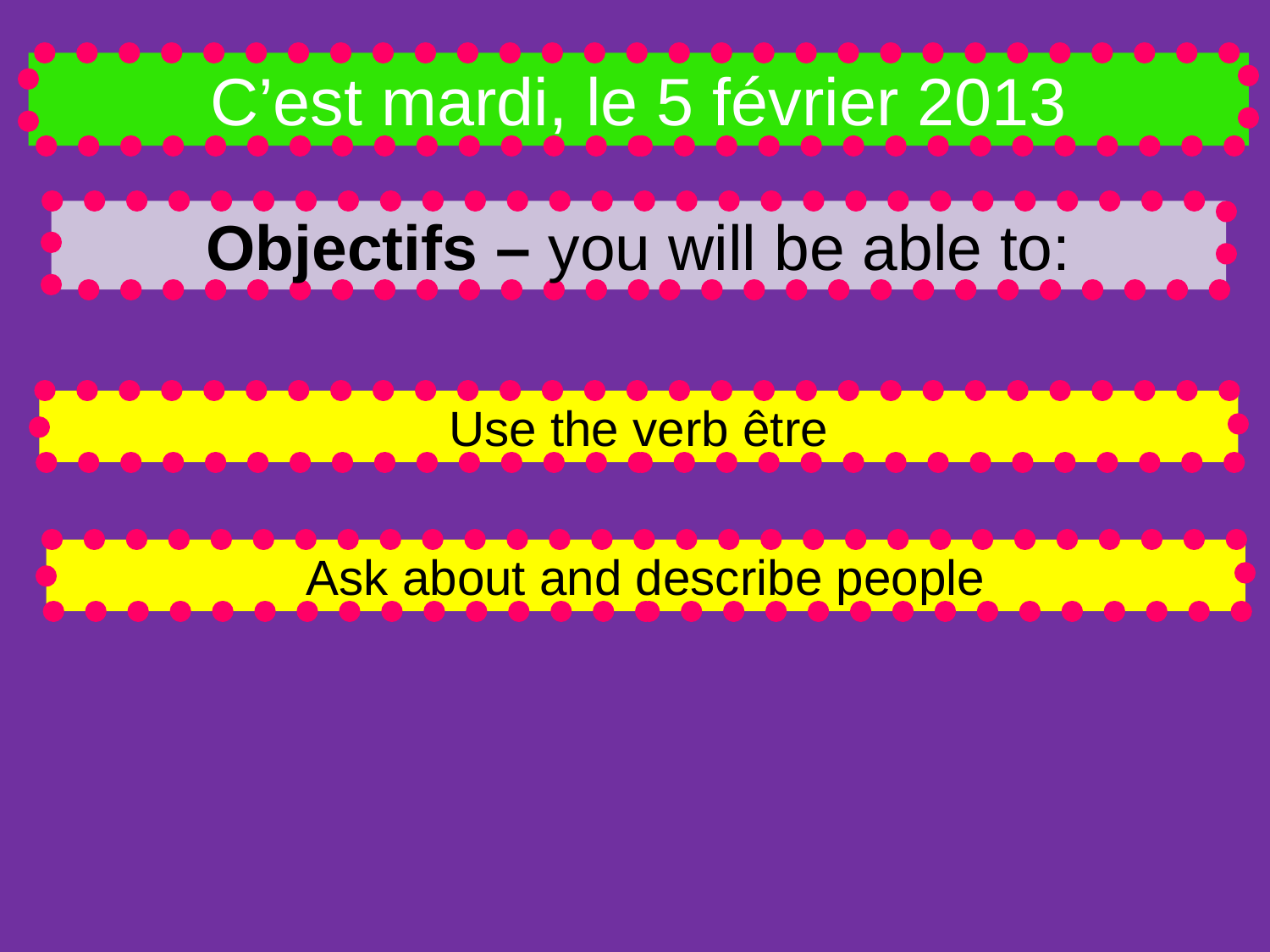

C’est mardi, le 5 février 2013
Objectifs – you will be able to:
Use the verb être
Ask about and describe people